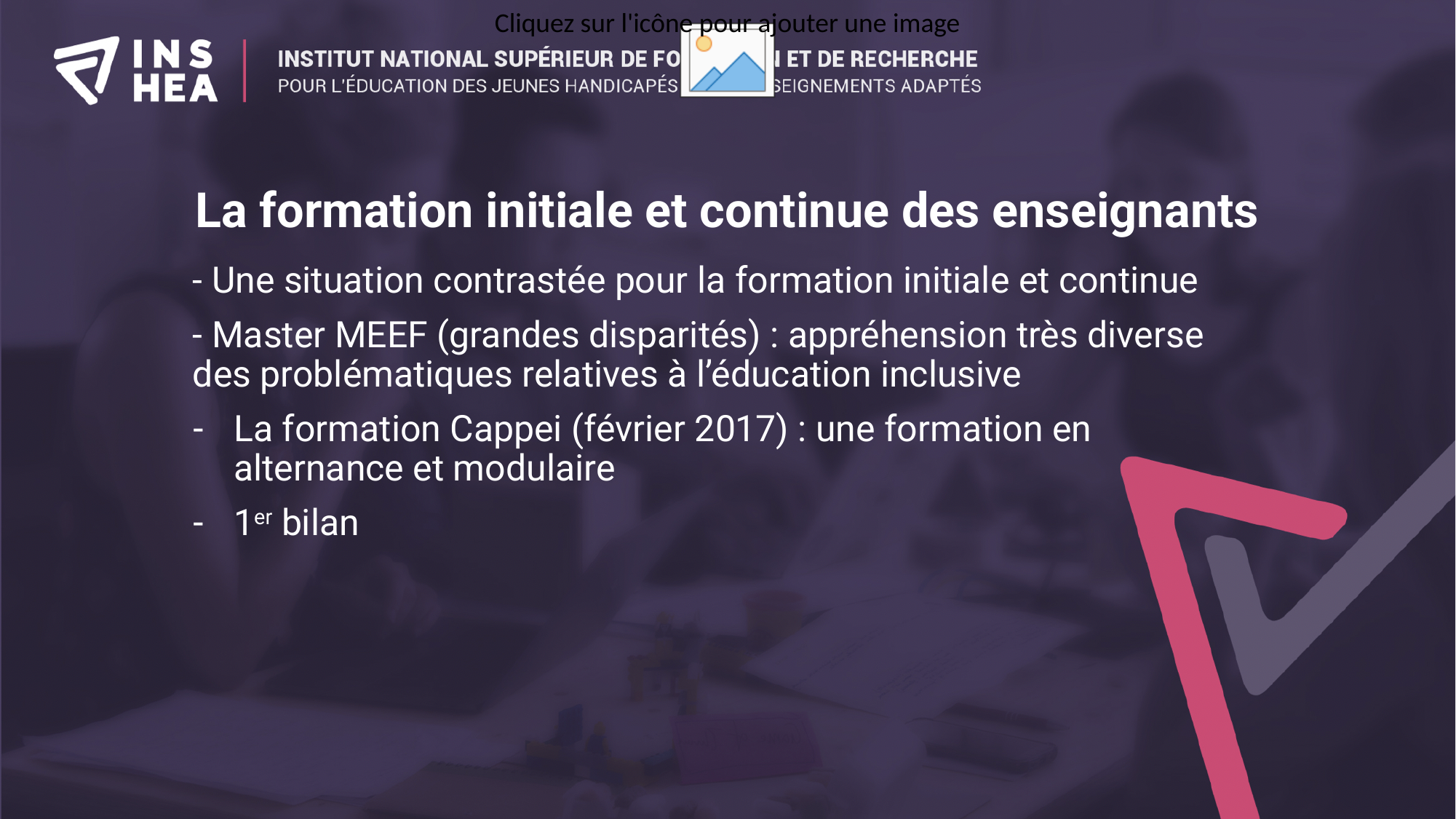

# La formation initiale et continue des enseignants
- Une situation contrastée pour la formation initiale et continue
- Master MEEF (grandes disparités) : appréhension très diverse des problématiques relatives à l’éducation inclusive
La formation Cappei (février 2017) : une formation en alternance et modulaire
1er bilan